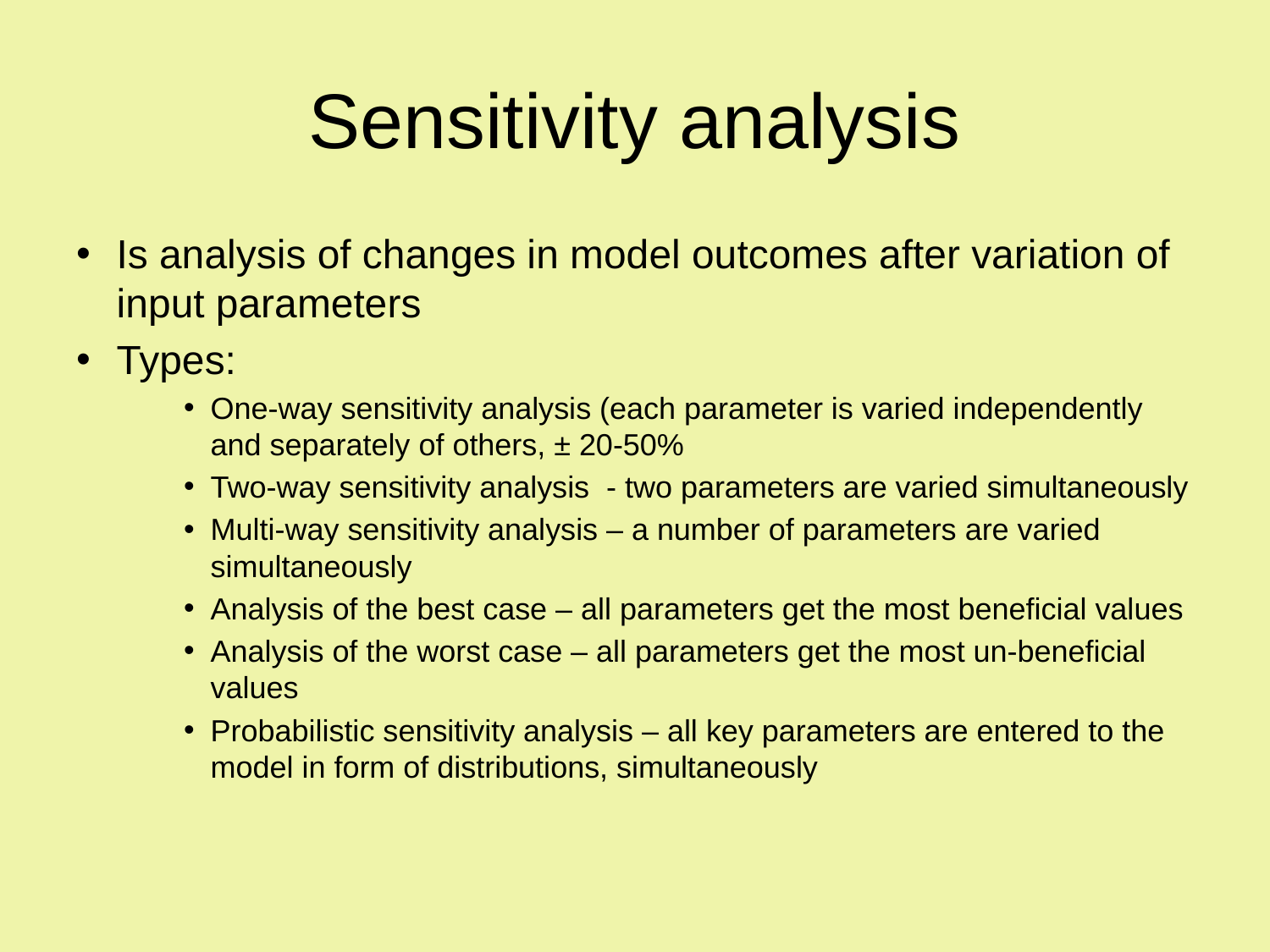

# Sensitivity analysis
Is analysis of changes in model outcomes after variation of input parameters
Types:
One-way sensitivity analysis (each parameter is varied independently and separately of others, ± 20-50%
Two-way sensitivity analysis  - two parameters are varied simultaneously
Multi-way sensitivity analysis – a number of parameters are varied simultaneously
Analysis of the best case – all parameters get the most beneficial values
Analysis of the worst case – all parameters get the most un-beneficial values
Probabilistic sensitivity analysis – all key parameters are entered to the model in form of distributions, simultaneously